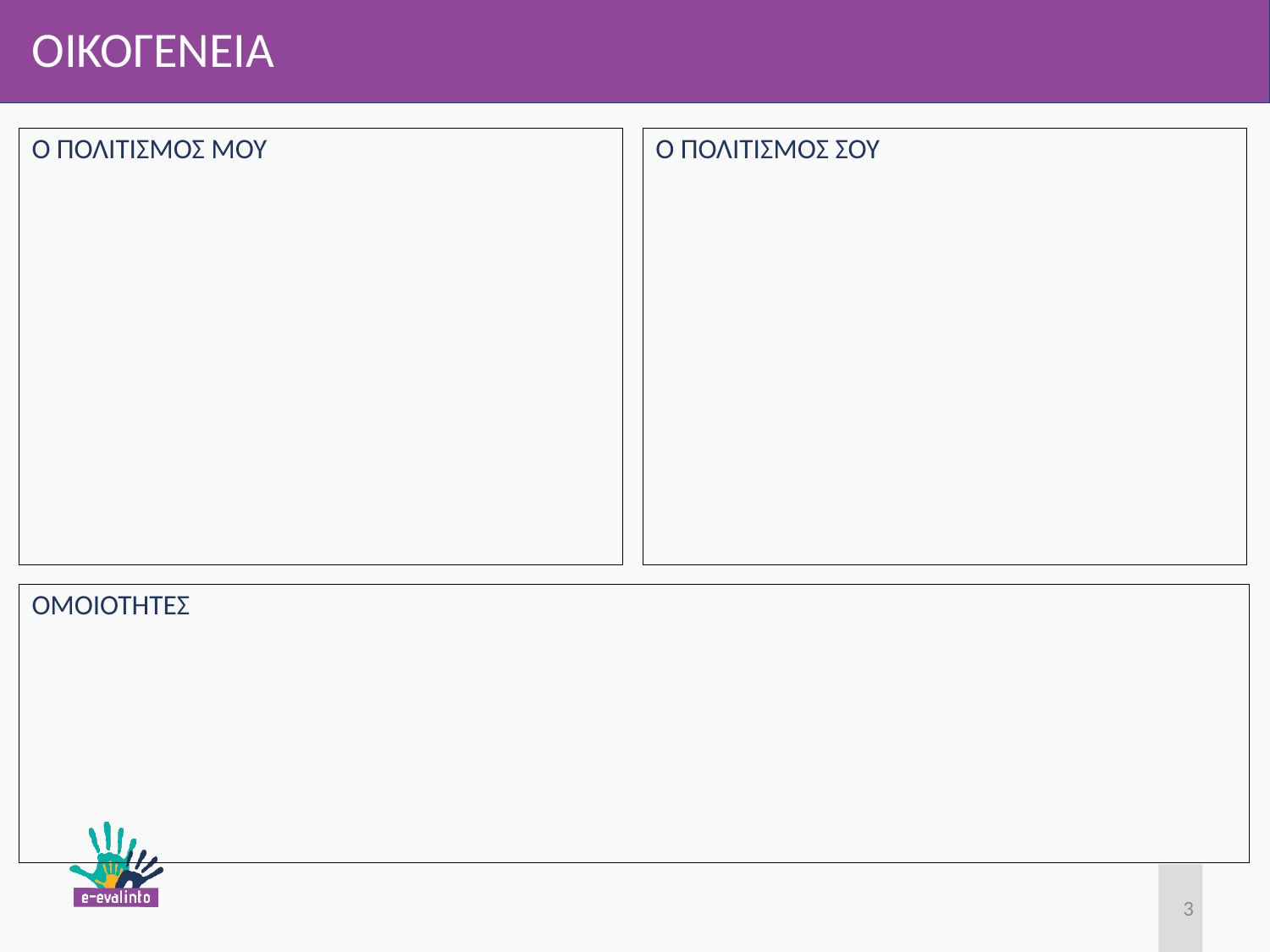

# ΟΙΚΟΓΕΝΕΙΑ
Ο ΠΟΛΙΤΙΣΜΟΣ ΜΟΥ
Ο ΠΟΛΙΤΙΣΜΟΣ ΣΟΥ
ΟΜΟΙΟΤΗΤΕΣ
3